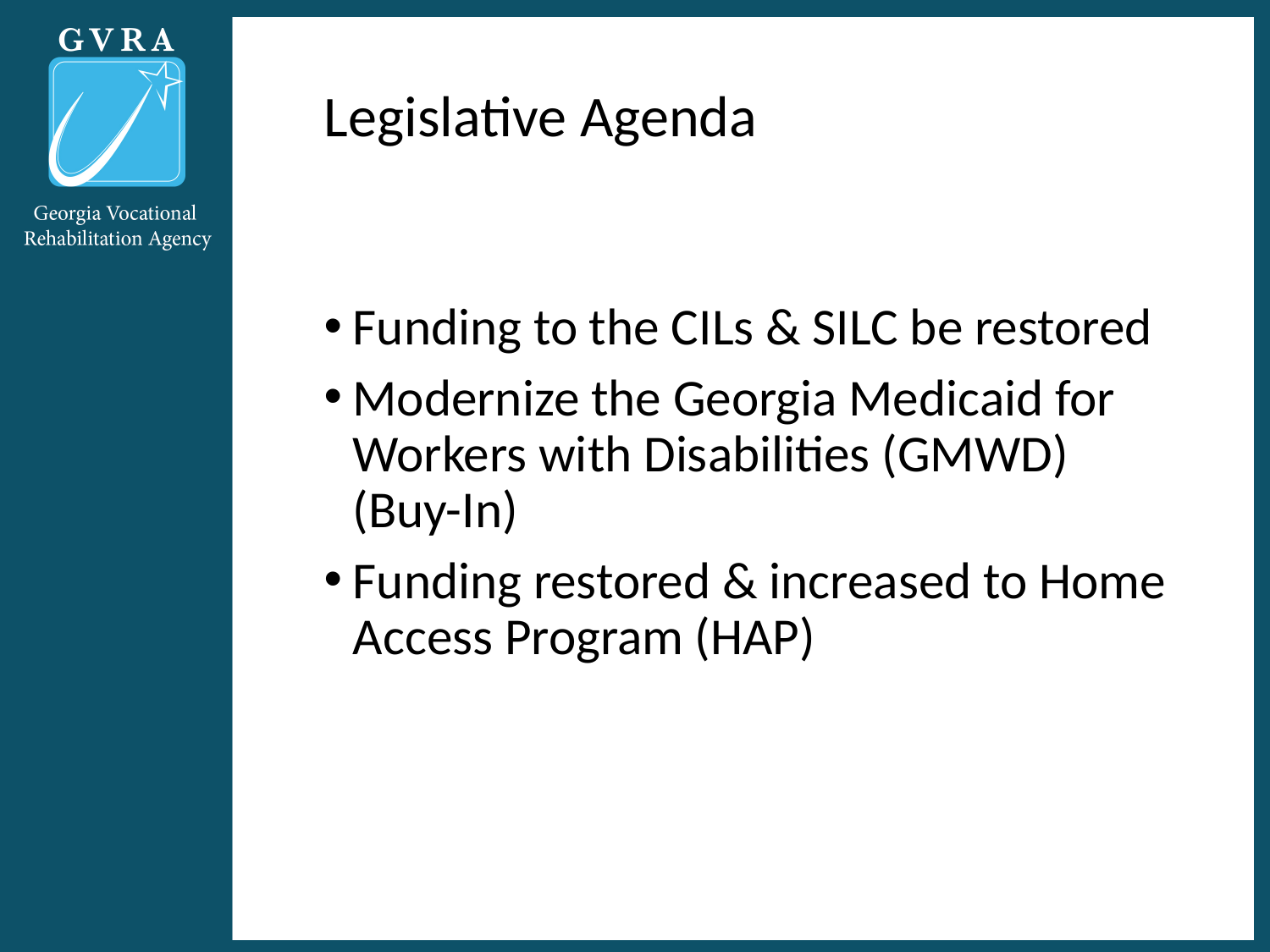

Legislative Agenda

Funding to the CILs & SILC be restored
Modernize the Georgia Medicaid for Workers with Disabilities (GMWD) (Buy-In)
Funding restored & increased to Home Access Program (HAP)